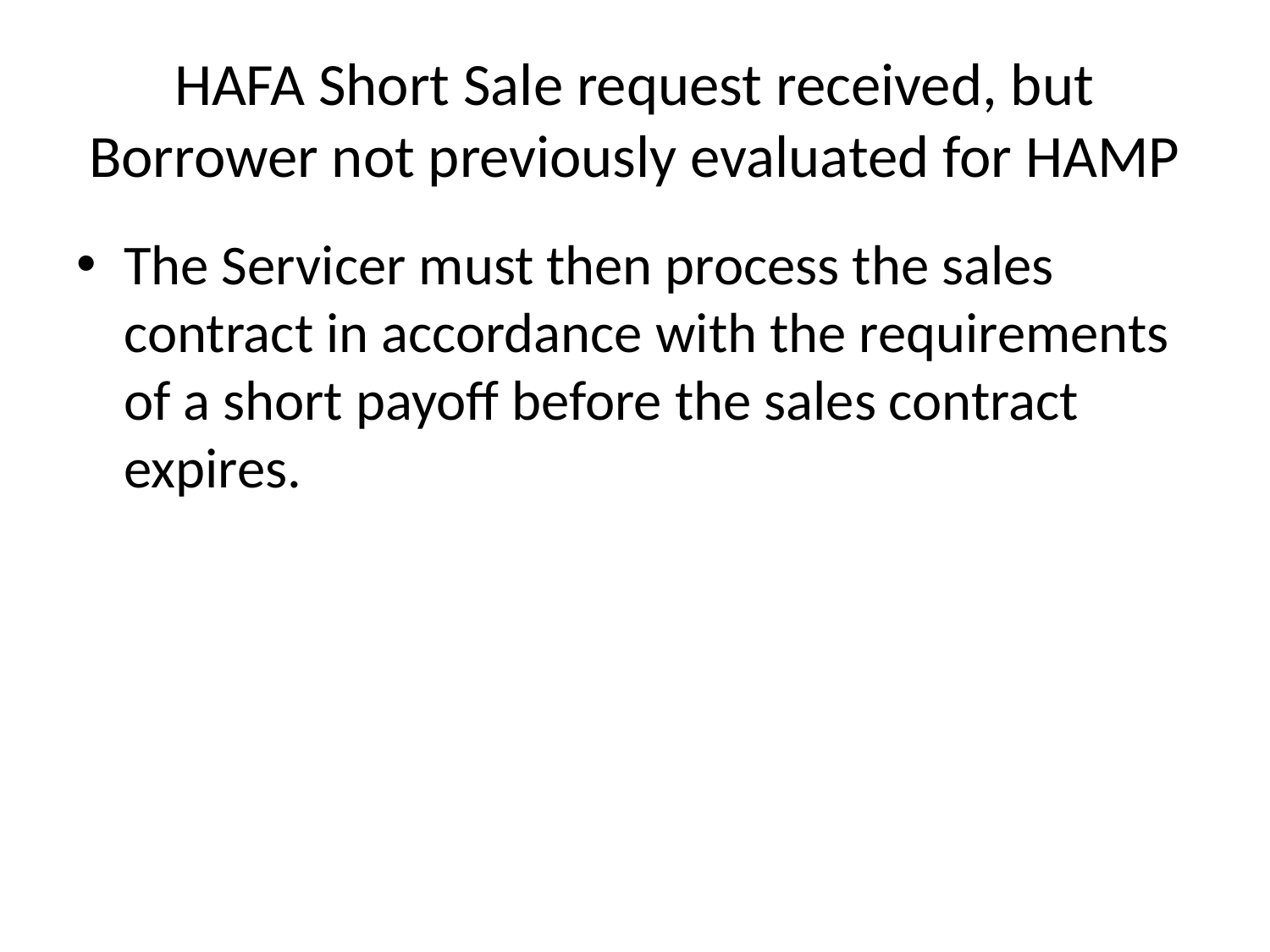

# HAFA Short Sale request received, but Borrower not previously evaluated for HAMP
The Servicer must then process the sales contract in accordance with the requirements of a short payoff before the sales contract expires.